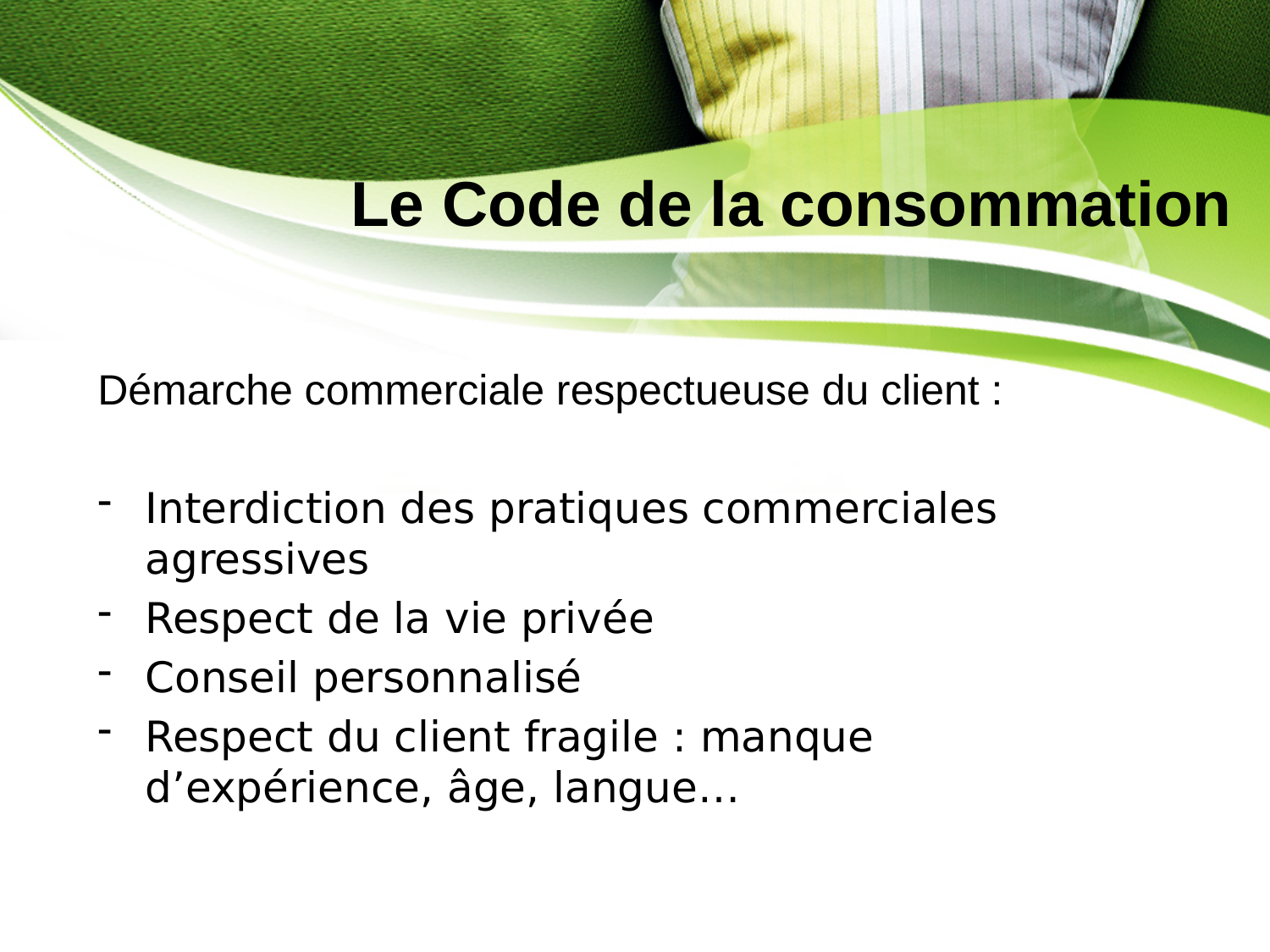

# Le Code de la consommation
Démarche commerciale respectueuse du client :

Interdiction des pratiques commerciales agressives
Respect de la vie privée
Conseil personnalisé
Respect du client fragile : manque d’expérience, âge, langue…